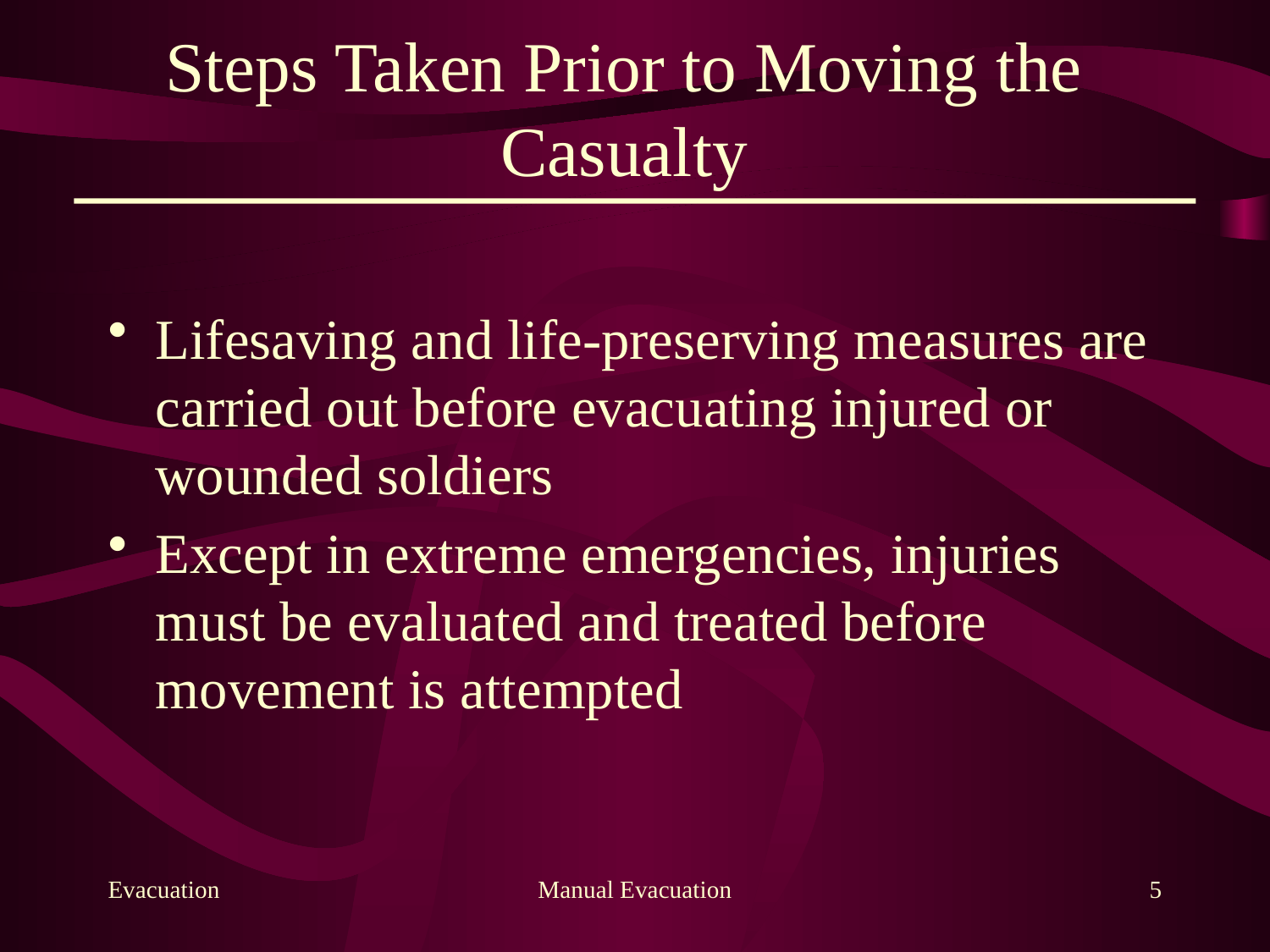

# Steps Taken Prior to Moving the Casualty

Lifesaving and life-preserving measures are carried out before evacuating injured or wounded soldiers
Except in extreme emergencies, injuries must be evaluated and treated before movement is attempted
Evacuation
Manual Evacuation
5